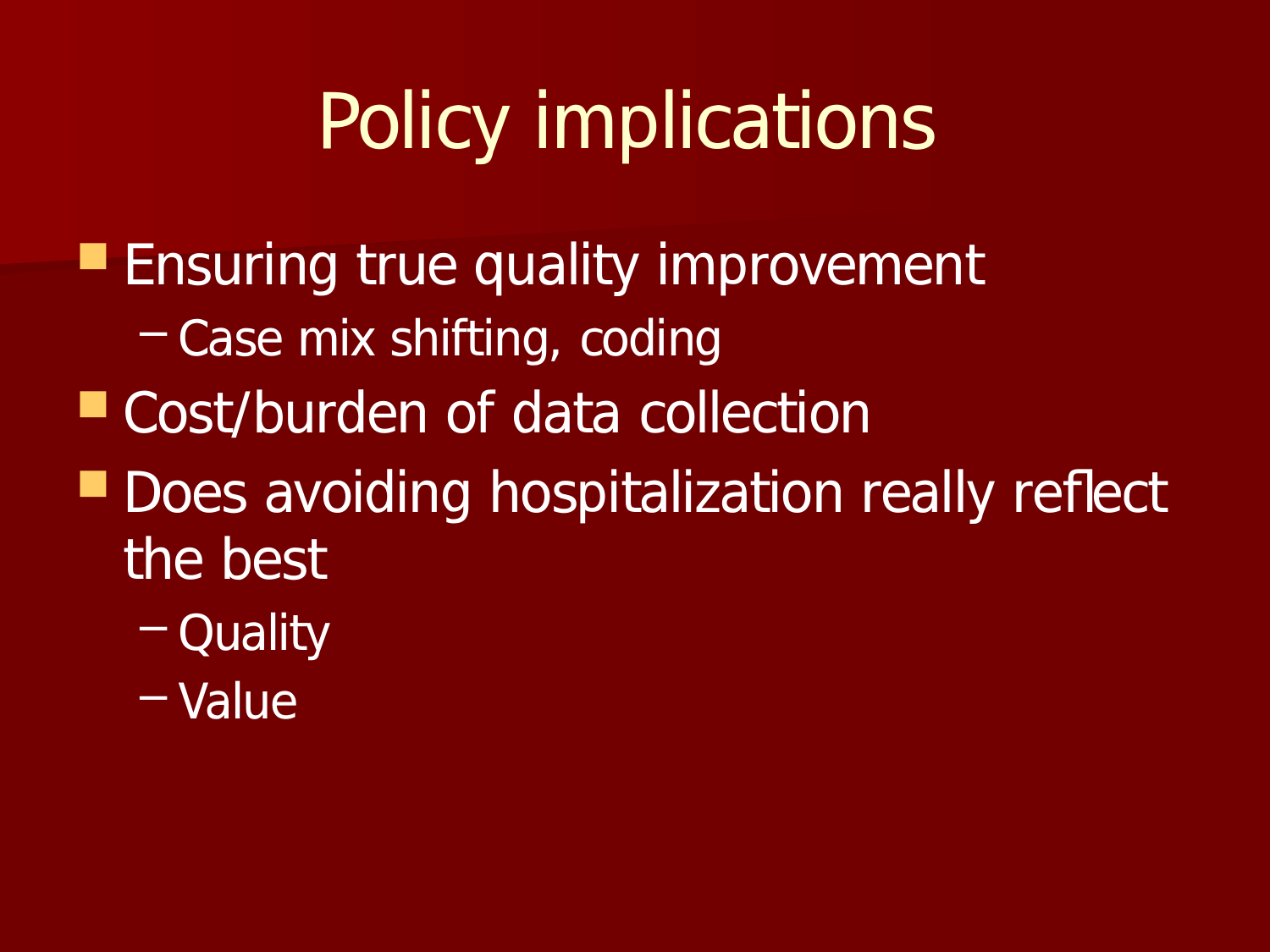

# Policy implications
Ensuring true quality improvement
Case mix shifting, coding
Cost/burden of data collection
Does avoiding hospitalization really reflect the best
Quality
Value